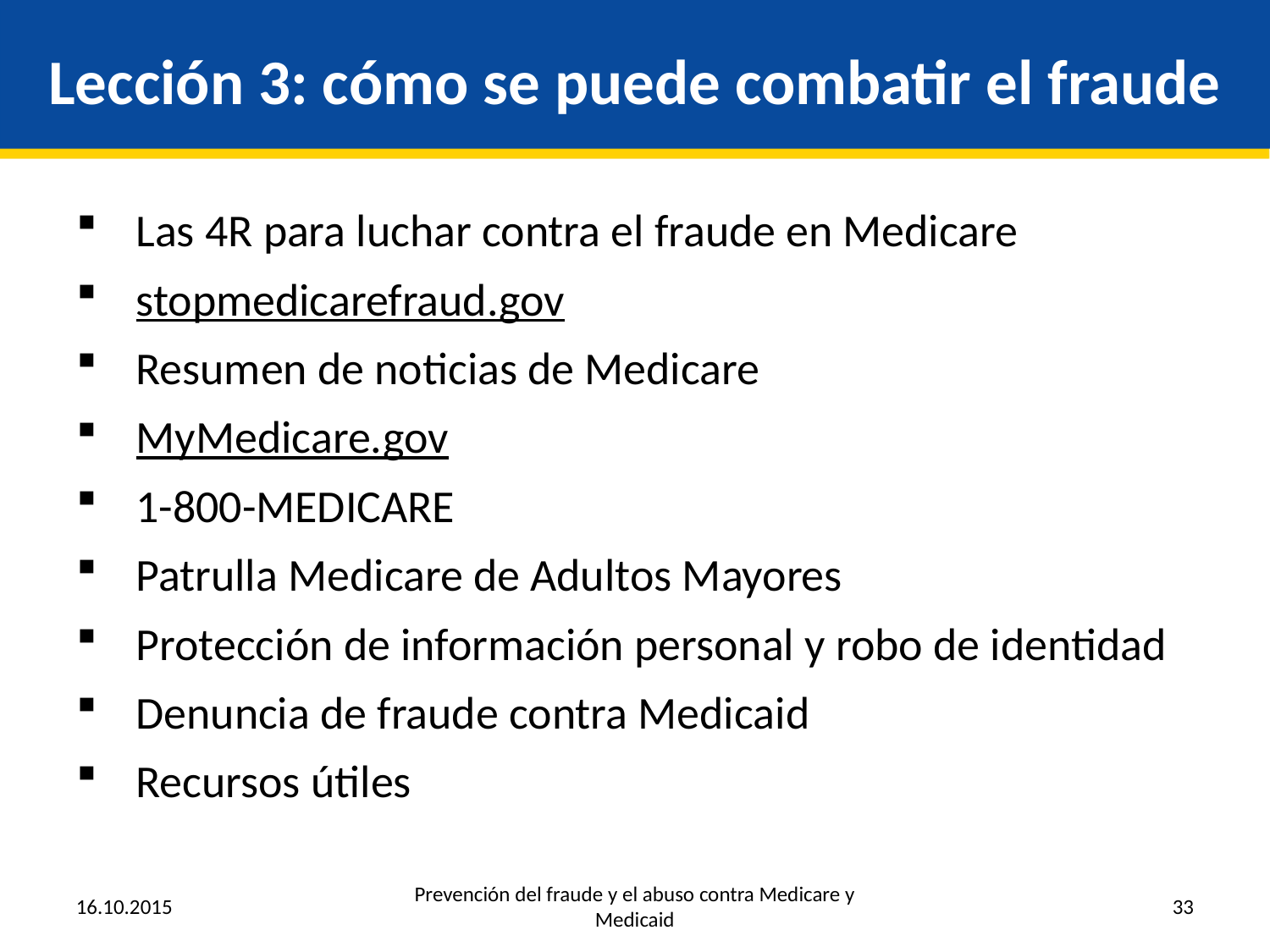

# Lección 3: cómo se puede combatir el fraude
Las 4R para luchar contra el fraude en Medicare
stopmedicarefraud.gov
Resumen de noticias de Medicare
MyMedicare.gov
1-800-MEDICARE
Patrulla Medicare de Adultos Mayores
Protección de información personal y robo de identidad
Denuncia de fraude contra Medicaid
Recursos útiles
16.10.2015
Prevención del fraude y el abuso contra Medicare y Medicaid
33